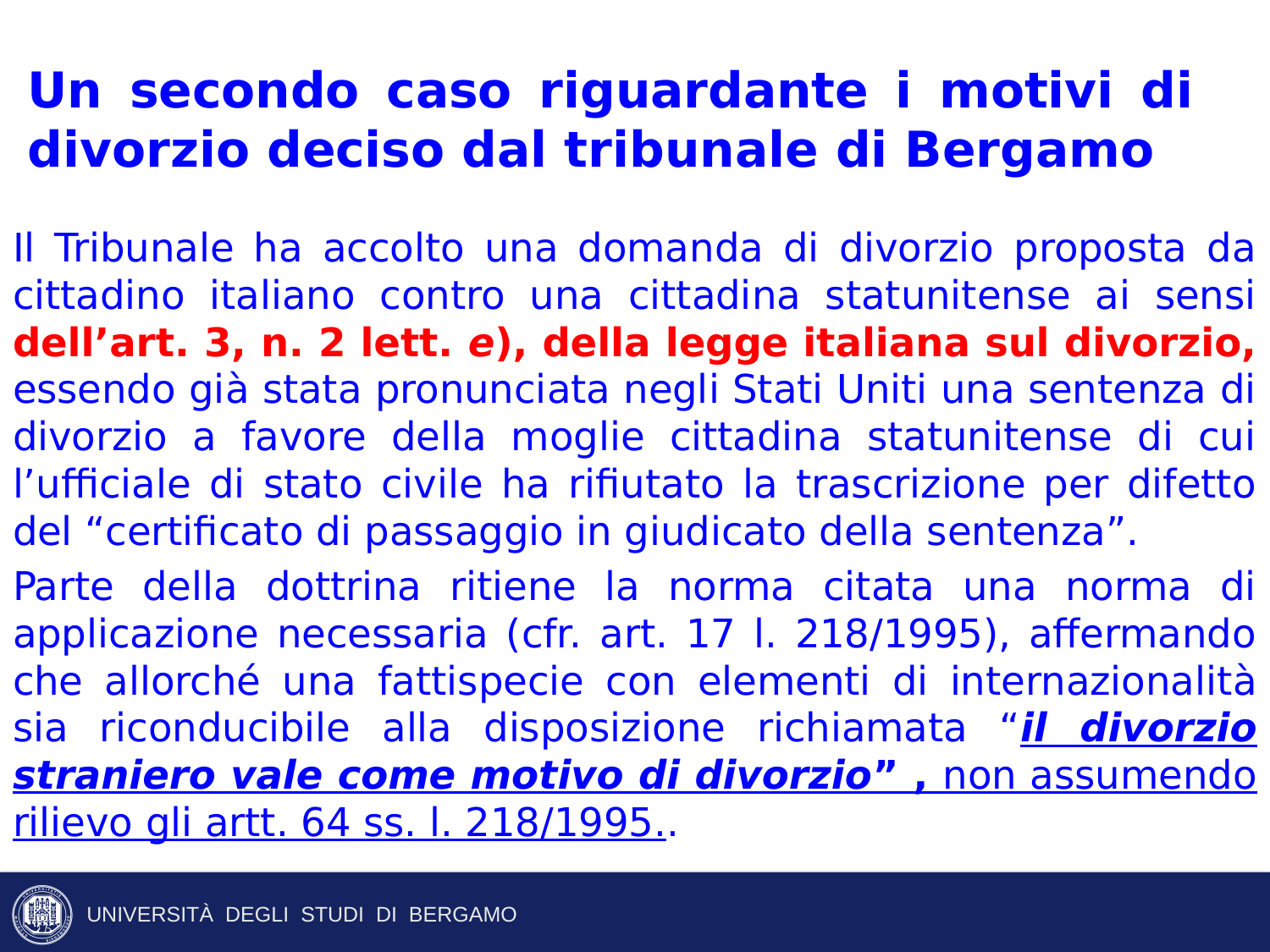

# Un secondo caso riguardante i motivi di divorzio deciso dal tribunale di Bergamo
Il Tribunale ha accolto una domanda di divorzio proposta da cittadino italiano contro una cittadina statunitense ai sensi dell’art. 3, n. 2 lett. e), della legge italiana sul divorzio, essendo già stata pronunciata negli Stati Uniti una sentenza di divorzio a favore della moglie cittadina statunitense di cui l’ufficiale di stato civile ha rifiutato la trascrizione per difetto del “certificato di passaggio in giudicato della sentenza”.
Parte della dottrina ritiene la norma citata una norma di applicazione necessaria (cfr. art. 17 l. 218/1995), affermando che allorché una fattispecie con elementi di internazionalità sia riconducibile alla disposizione richiamata “il divorzio straniero vale come motivo di divorzio” , non assumendo rilievo gli artt. 64 ss. l. 218/1995..